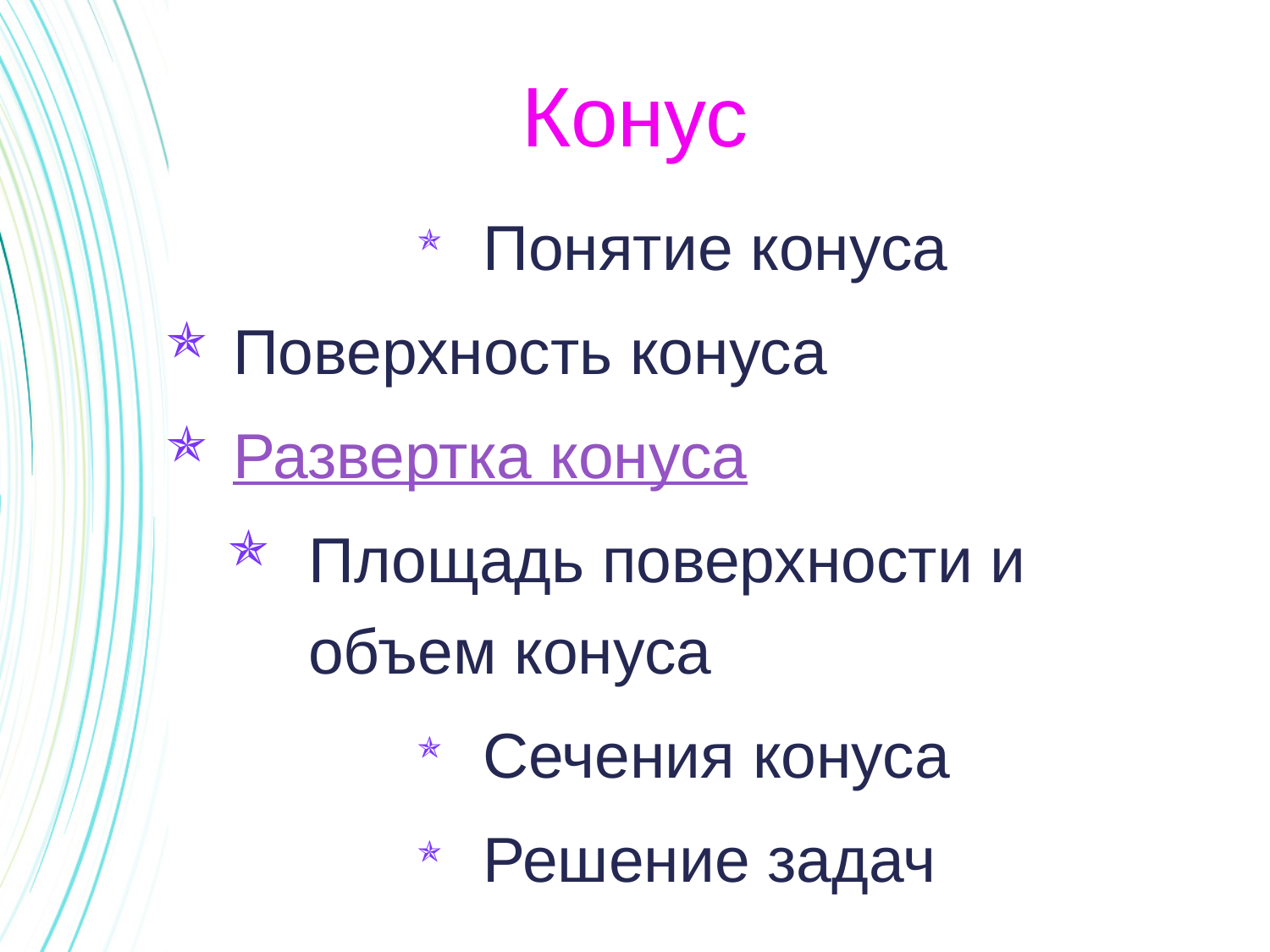

Конус
Понятие конуса
Поверхность конуса
Развертка конуса
Площадь поверхности и объем конуса
Сечения конуса
Решение задач